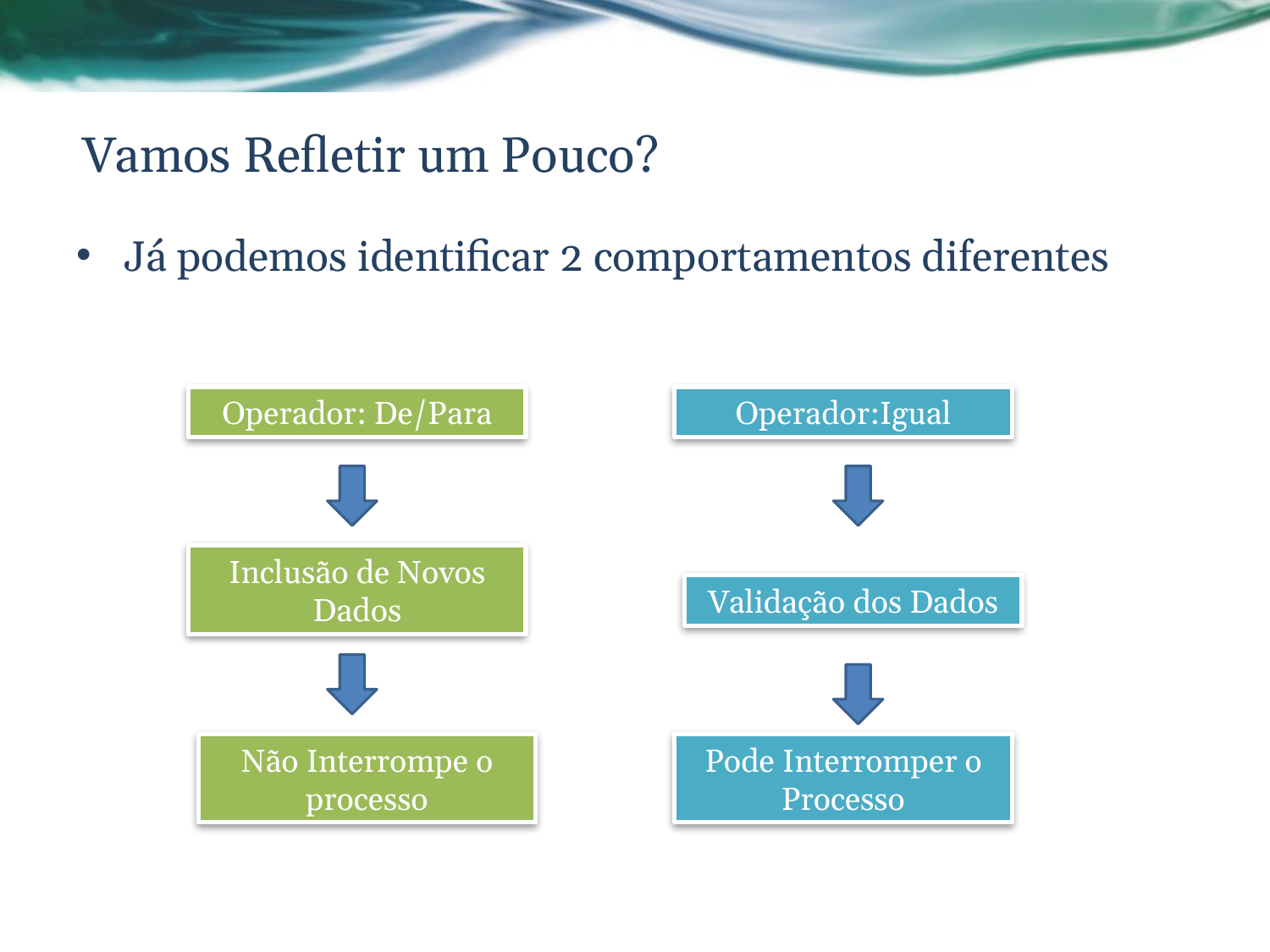

# Vamos Refletir um Pouco?
Já podemos identificar 2 comportamentos diferentes
Operador: De/Para
Operador:Igual

Inclusão de Novos Dados
Validação dos Dados

Não Interrompe o processo
Pode Interromper o Processo